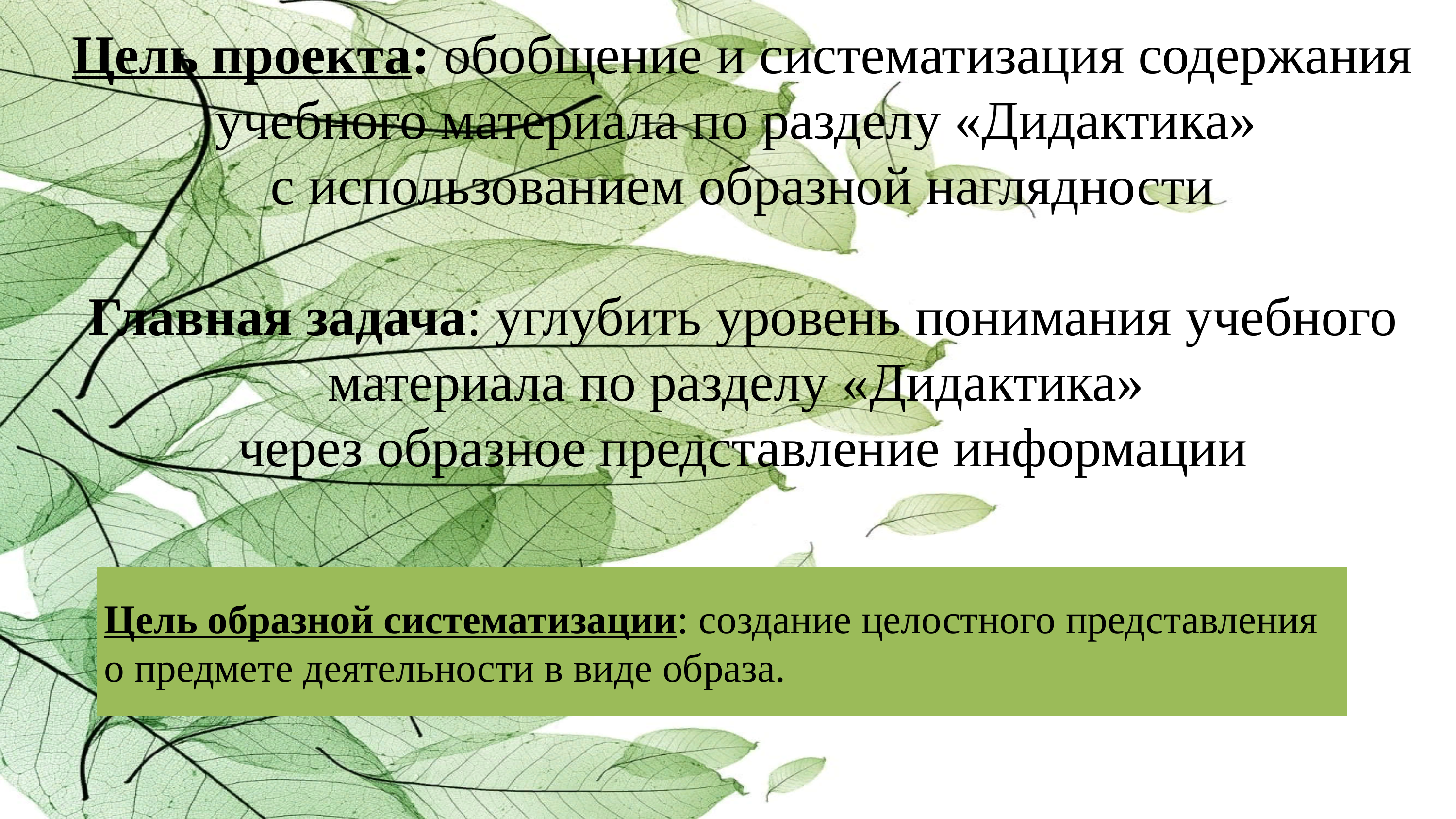

Цель проекта: обобщение и систематизация содержания учебного материала по разделу «Дидактика»
с использованием образной наглядности

Главная задача: углубить уровень понимания учебного материала по разделу «Дидактика»
через образное представление информации

Цель образной систематизации: создание целостного представления о предмете деятельности в виде образа.